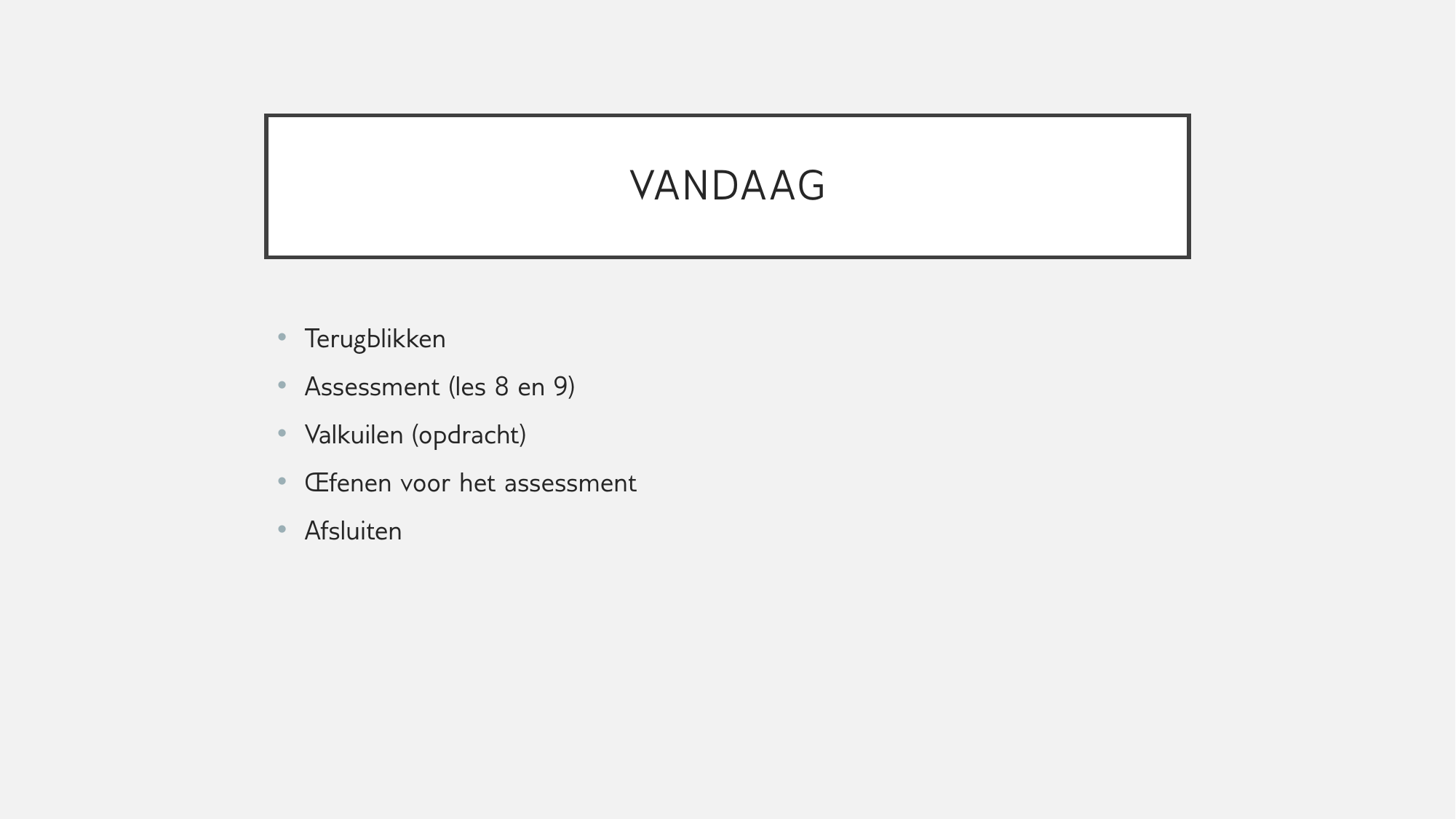

# vandaag
Terugblikken
Assessment (les 8 en 9)
Valkuilen (opdracht)
Oefenen voor het assessment
Afsluiten